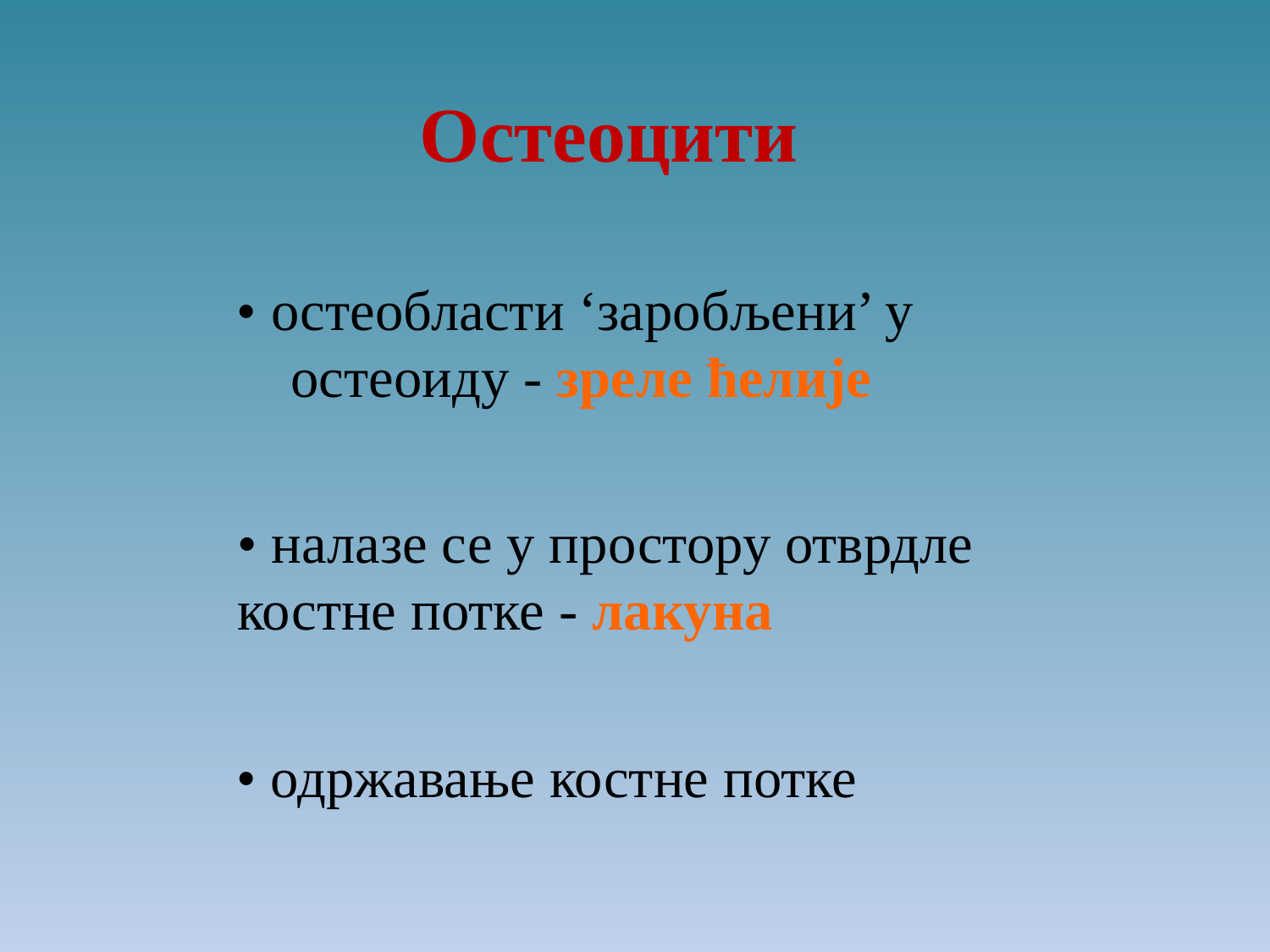

Oстеоцити

• остеобласти ‘заробљени’ у

oстеоиду - зреле ћелије

• налазе се у простору отврдле
костне потке - лакуна

• одржавање костне потке